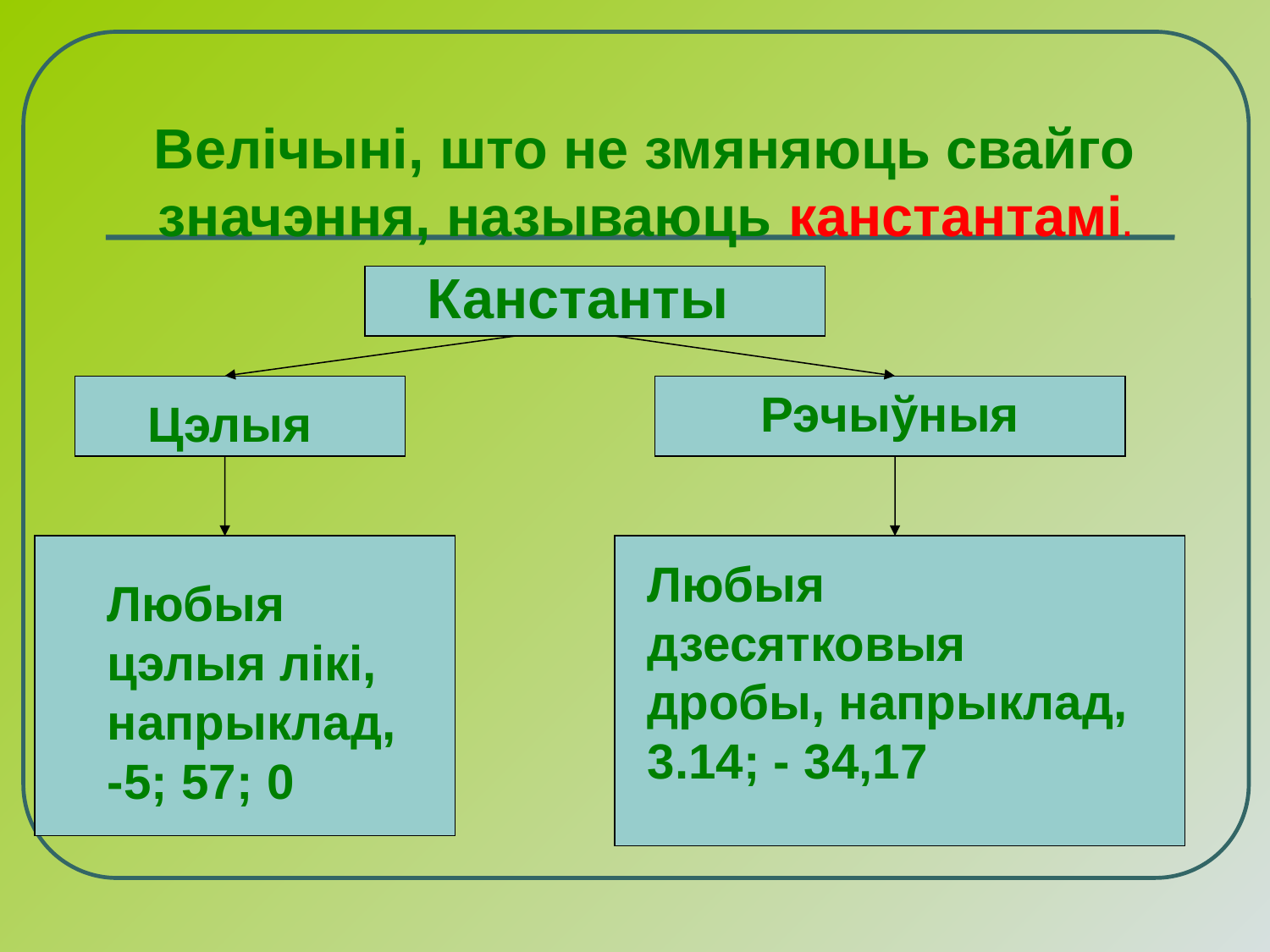

Велічыні, што не змяняюць свайго значэння, называюць канстантамі.
Канстанты

Рэчыўныя
Цэлыя

Любыя дзесятковыя дробы, напрыклад, 3.14; - 34,17
Любыя цэлыя лікі, напрыклад, -5; 57; 0